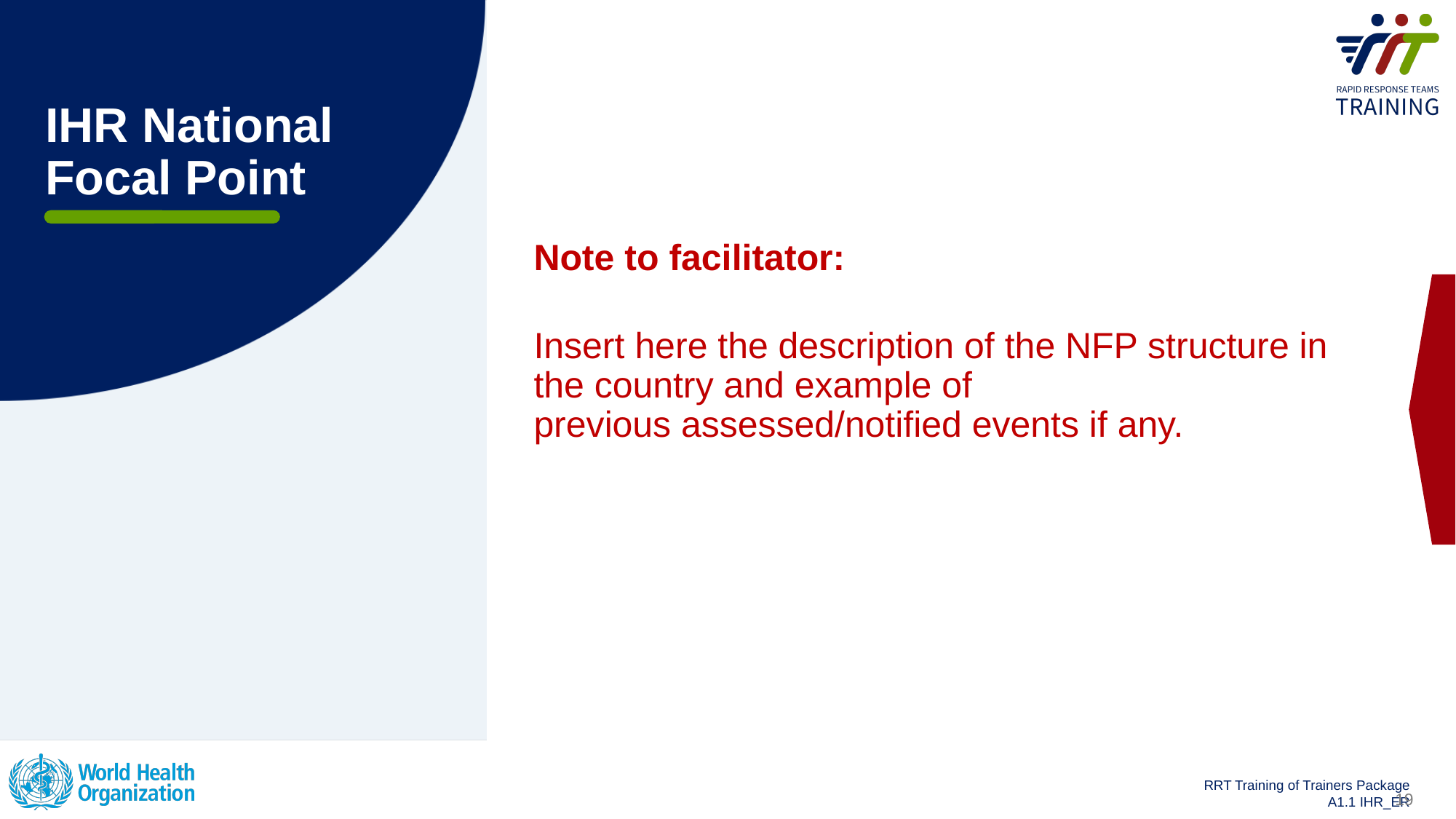

# IHR National  Focal Point

Note to facilitator:

Insert here the description of the NFP structure in the country and example of previous assessed/notified events if any.